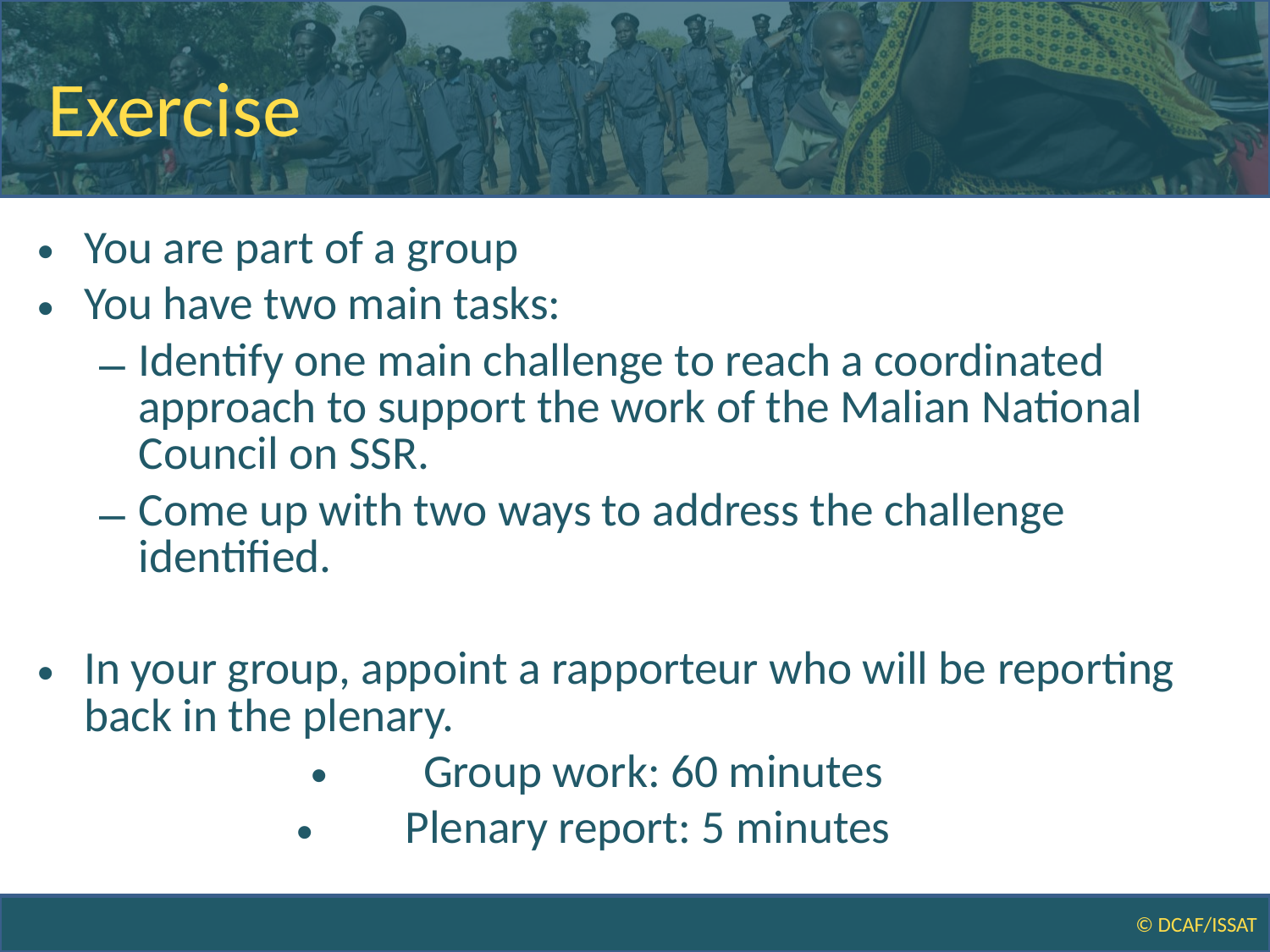

# Exercise
You are part of a group
You have two main tasks:
Identify one main challenge to reach a coordinated approach to support the work of the Malian National Council on SSR.
Come up with two ways to address the challenge identified.

In your group, appoint a rapporteur who will be reporting back in the plenary.
Group work: 60 minutes
Plenary report: 5 minutes